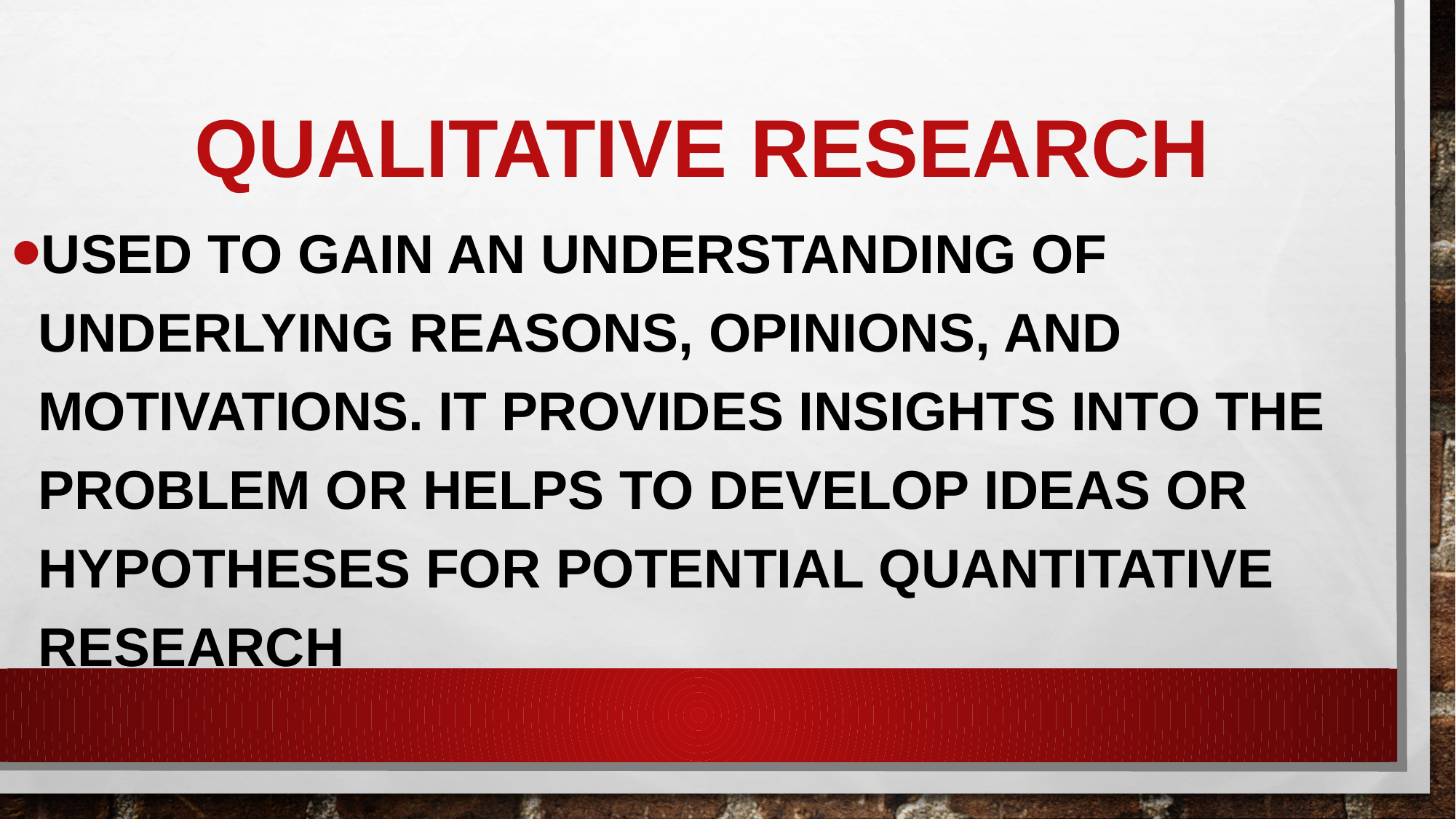

# Qualitative Research
used to gain an understanding of underlying reasons, opinions, and motivations. It provides insights into the problem or helps to develop ideas or hypotheses for potential quantitative research